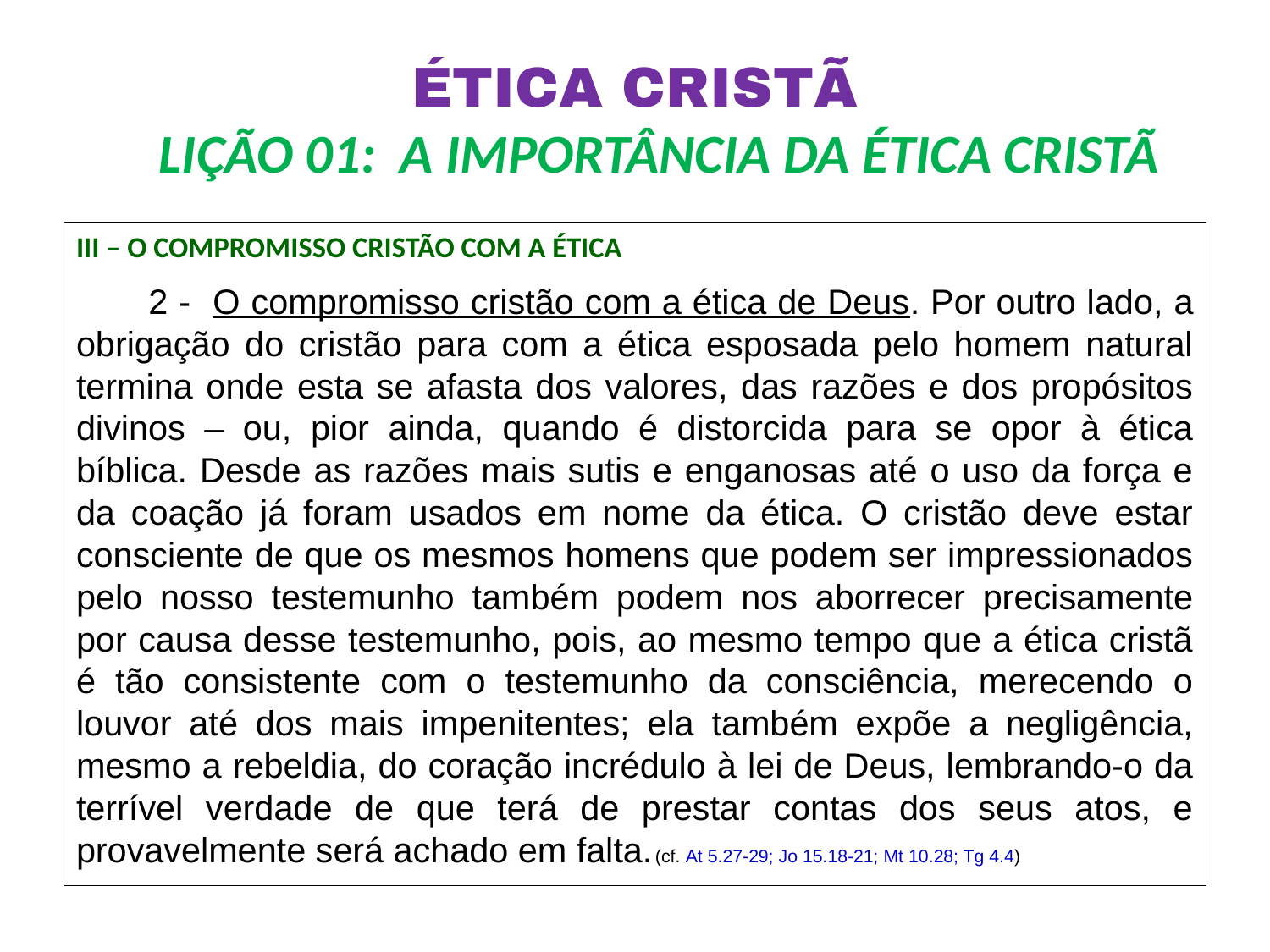

# ÉTICA CRISTÃ LIÇÃO 01:  A IMPORTÂNCIA DA ÉTICA CRISTÃ
III – O COMPROMISSO CRISTÃO COM A ÉTICA

	2 -  O compromisso cristão com a ética de Deus. Por outro lado, a obrigação do cristão para com a ética esposada pelo homem natural termina onde esta se afasta dos valores, das razões e dos propósitos divinos – ou, pior ainda, quando é distorcida para se opor à ética bíblica. Desde as razões mais sutis e enganosas até o uso da força e da coação já foram usados em nome da ética. O cristão deve estar consciente de que os mesmos homens que podem ser impressionados pelo nosso testemunho também podem nos aborrecer precisamente por causa desse testemunho, pois, ao mesmo tempo que a ética cristã é tão consistente com o testemunho da consciência, merecendo o louvor até dos mais impenitentes; ela também expõe a negligência, mesmo a rebeldia, do coração incrédulo à lei de Deus, lembrando-o da terrível verdade de que terá de prestar contas dos seus atos, e provavelmente será achado em falta.	(cf. At 5.27-29; Jo 15.18-21; Mt 10.28; Tg 4.4)